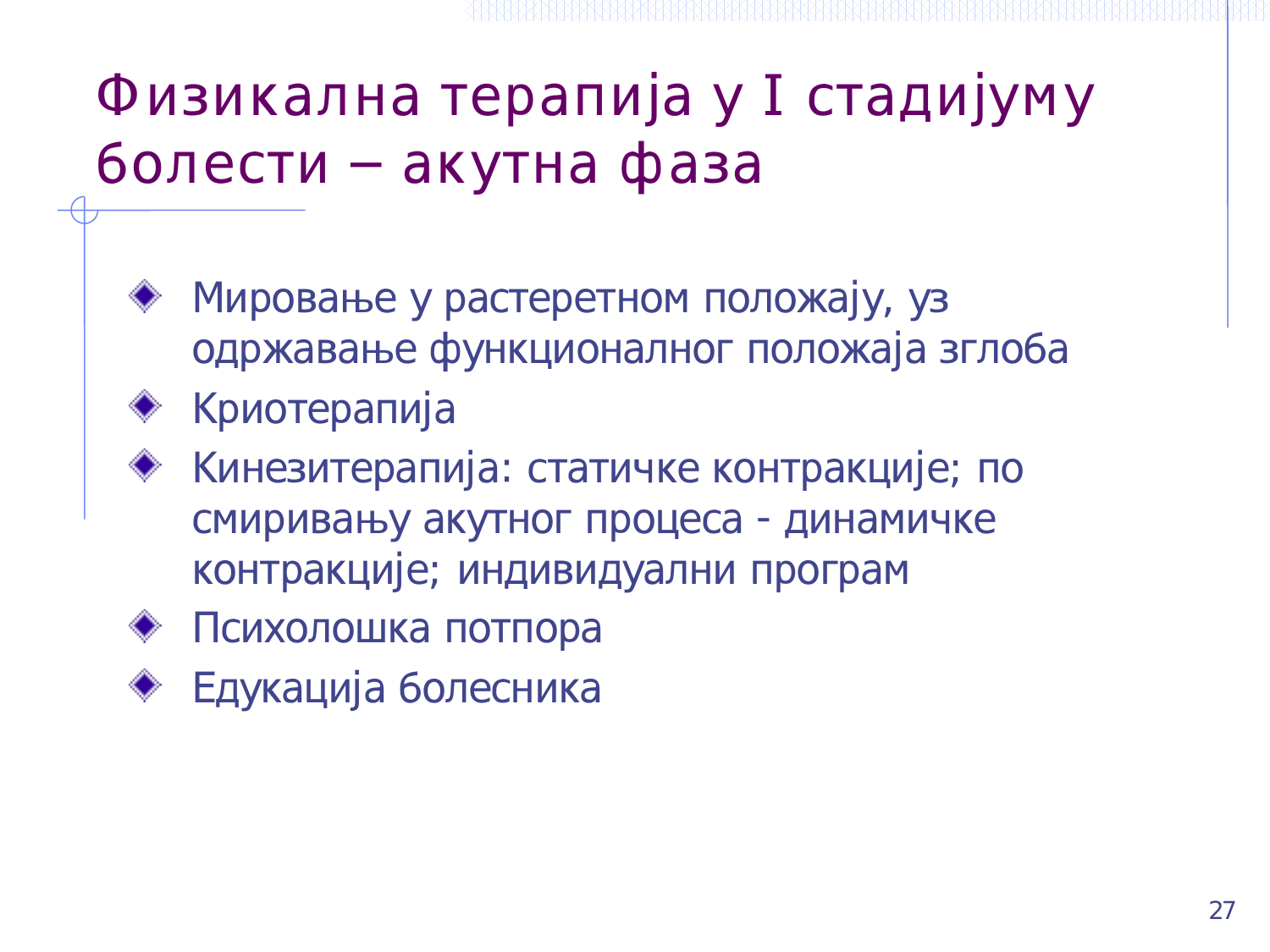

# Физикална терапија у I стадијуму болести – акутна фаза
Мировање у растеретном положају, уз одржавање функционалног положаја зглоба
Криотерапија
Кинезитерапија: статичке контракције; по смиривању акутног процеса - динамичке контракције; индивидуални програм
Психолошка потпора
Едукација болесника
27